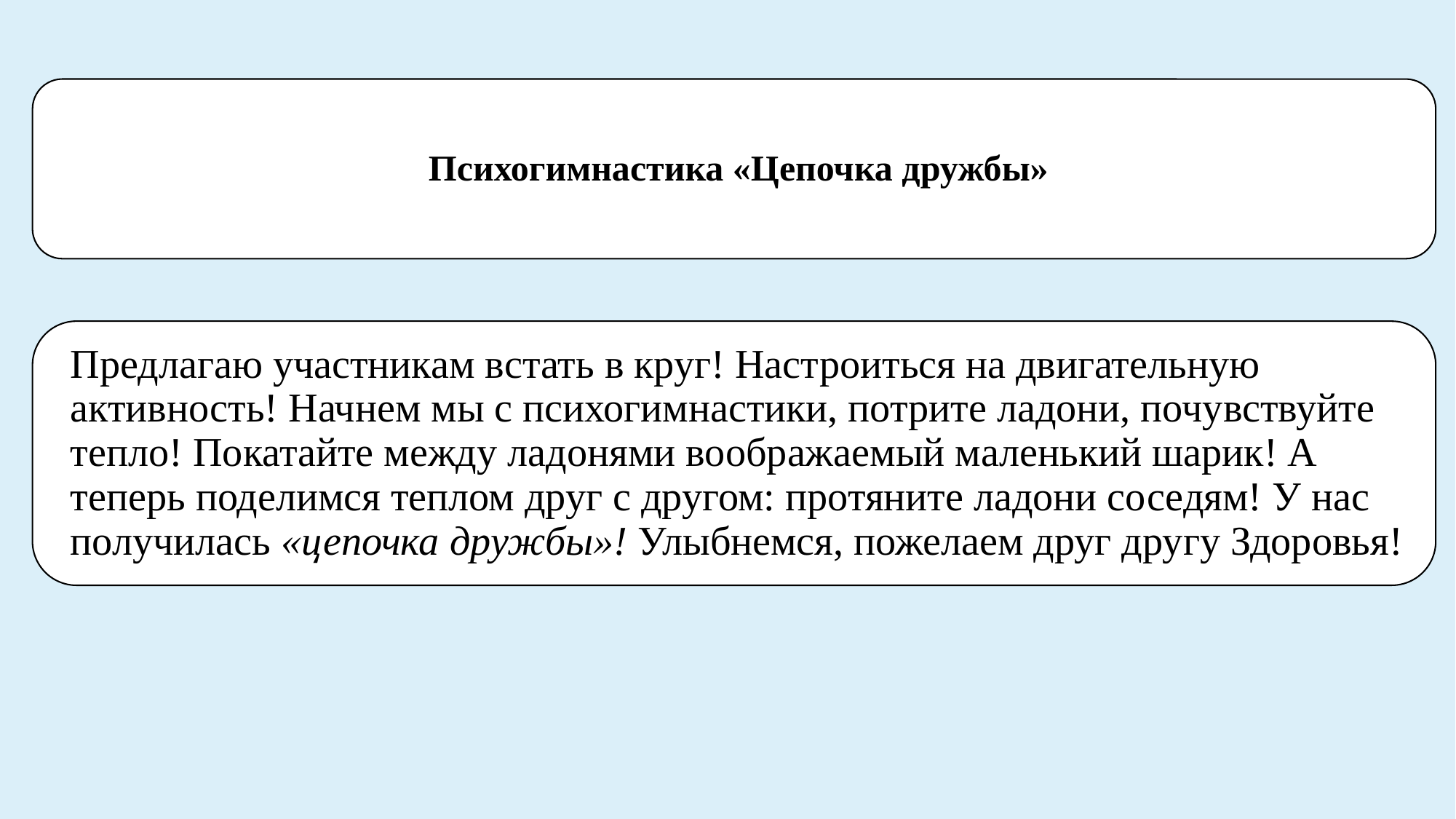

#
Психогимнастика «Цепочка дружбы»

Предлагаю участникам встать в круг! Настроиться на двигательную активность! Начнем мы с психогимнастики, потрите ладони, почувствуйте тепло! Покатайте между ладонями воображаемый маленький шарик! А теперь поделимся теплом друг с другом: протяните ладони соседям! У нас получилась «цепочка дружбы»! Улыбнемся, пожелаем друг другу Здоровья!